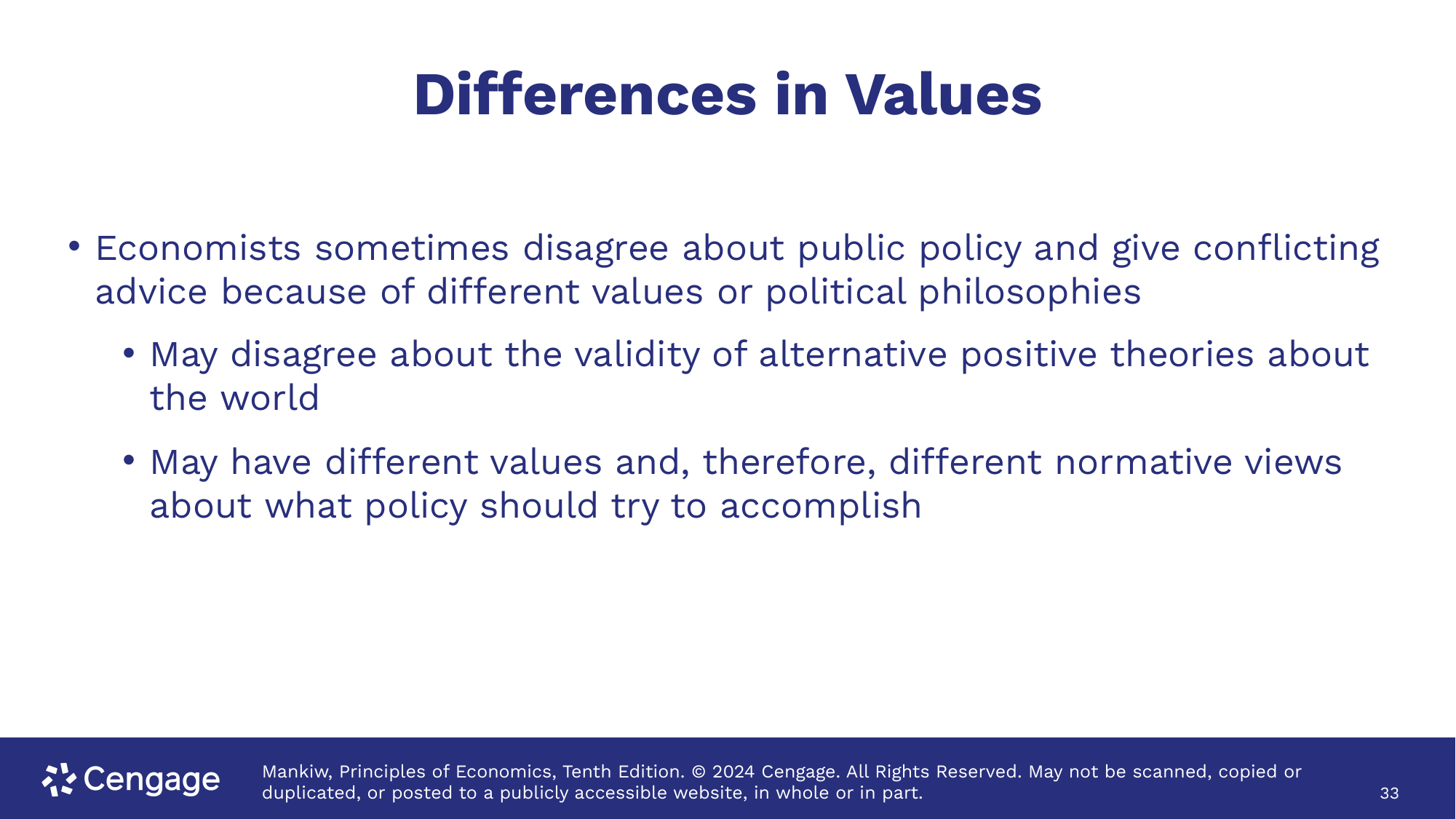

# Differences in Values
Economists sometimes disagree about public policy and give conflicting advice because of different values or political philosophies
May disagree about the validity of alternative positive theories about the world
May have different values and, therefore, different normative views about what policy should try to accomplish